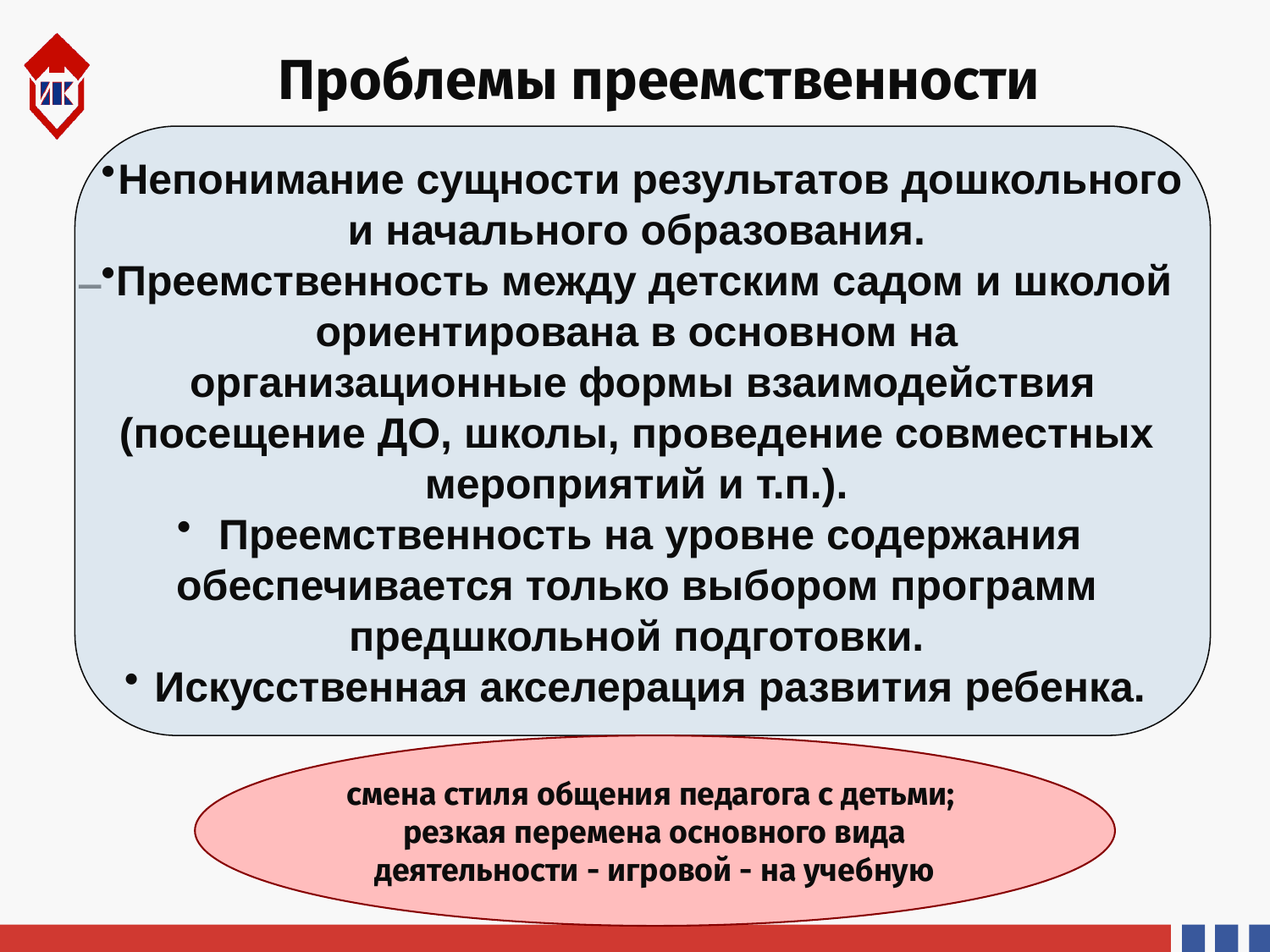

Проблемы преемственности
Непонимание сущности результатов дошкольного
и начального образования.
Преемственность между детским садом и школой
ориентирована в основном на
организационные формы взаимодействия
(посещение ДО, школы, проведение совместных
мероприятий и т.п.).
 Преемственность на уровне содержания
обеспечивается только выбором программ
предшкольной подготовки.
Искусственная акселерация развития ребенка.
–
смена стиля общения педагога с детьми;
резкая перемена основного вида деятельности - игровой - на учебную